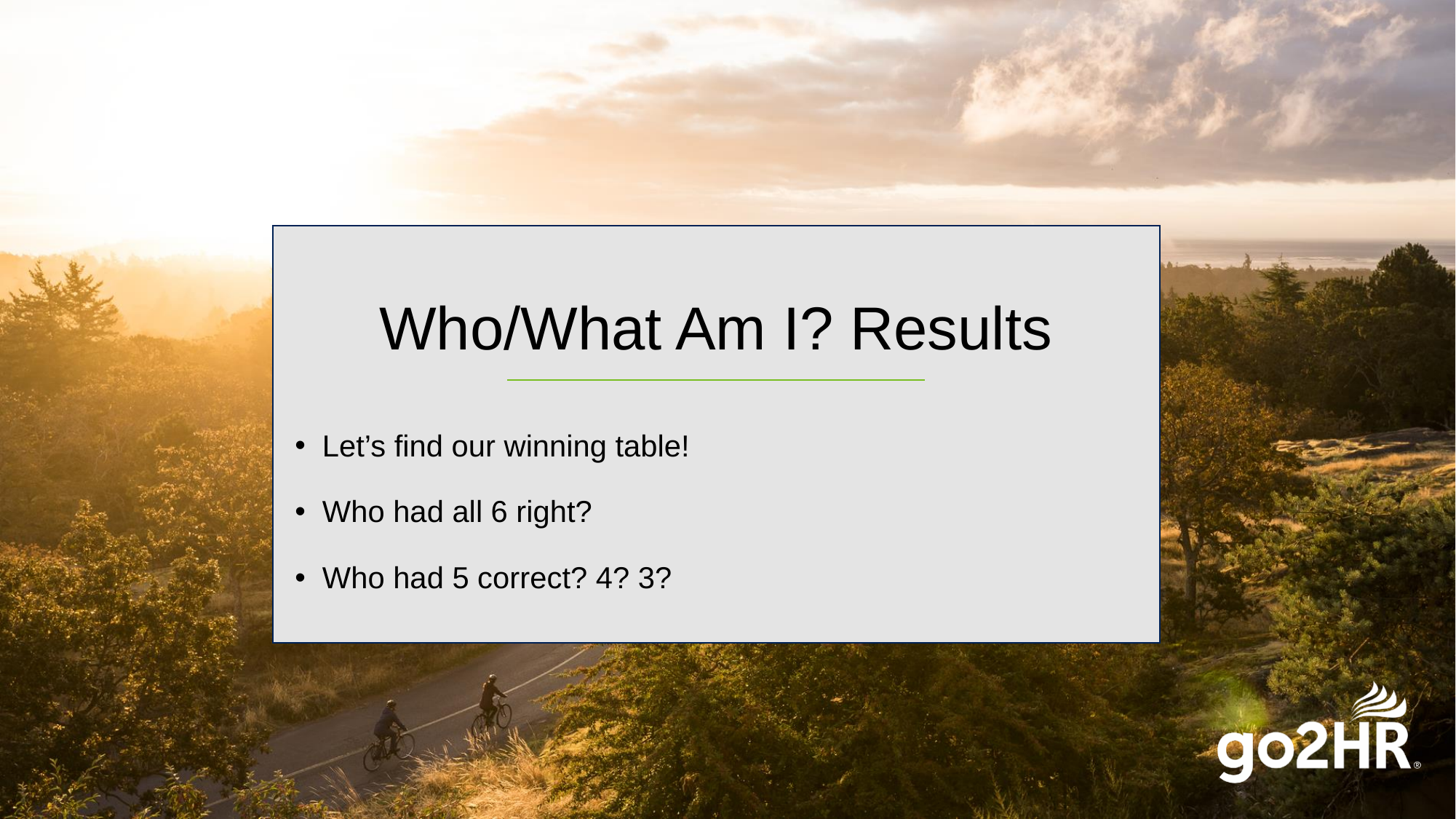

# Who/What Am I? Results
Let’s find our winning table!
Who had all 6 right?
Who had 5 correct? 4? 3?